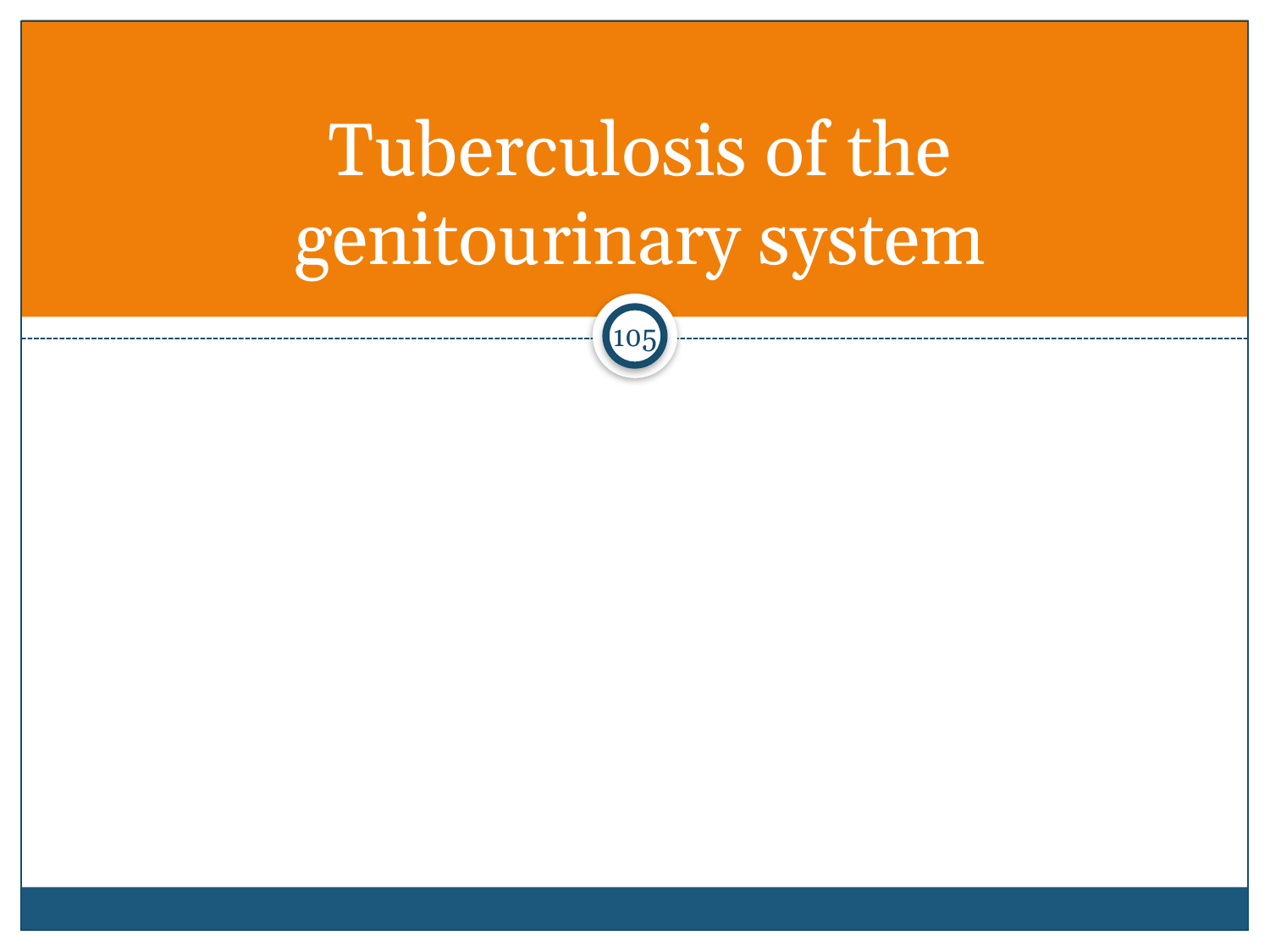

# Tuberculosis of the genitourinary system
105